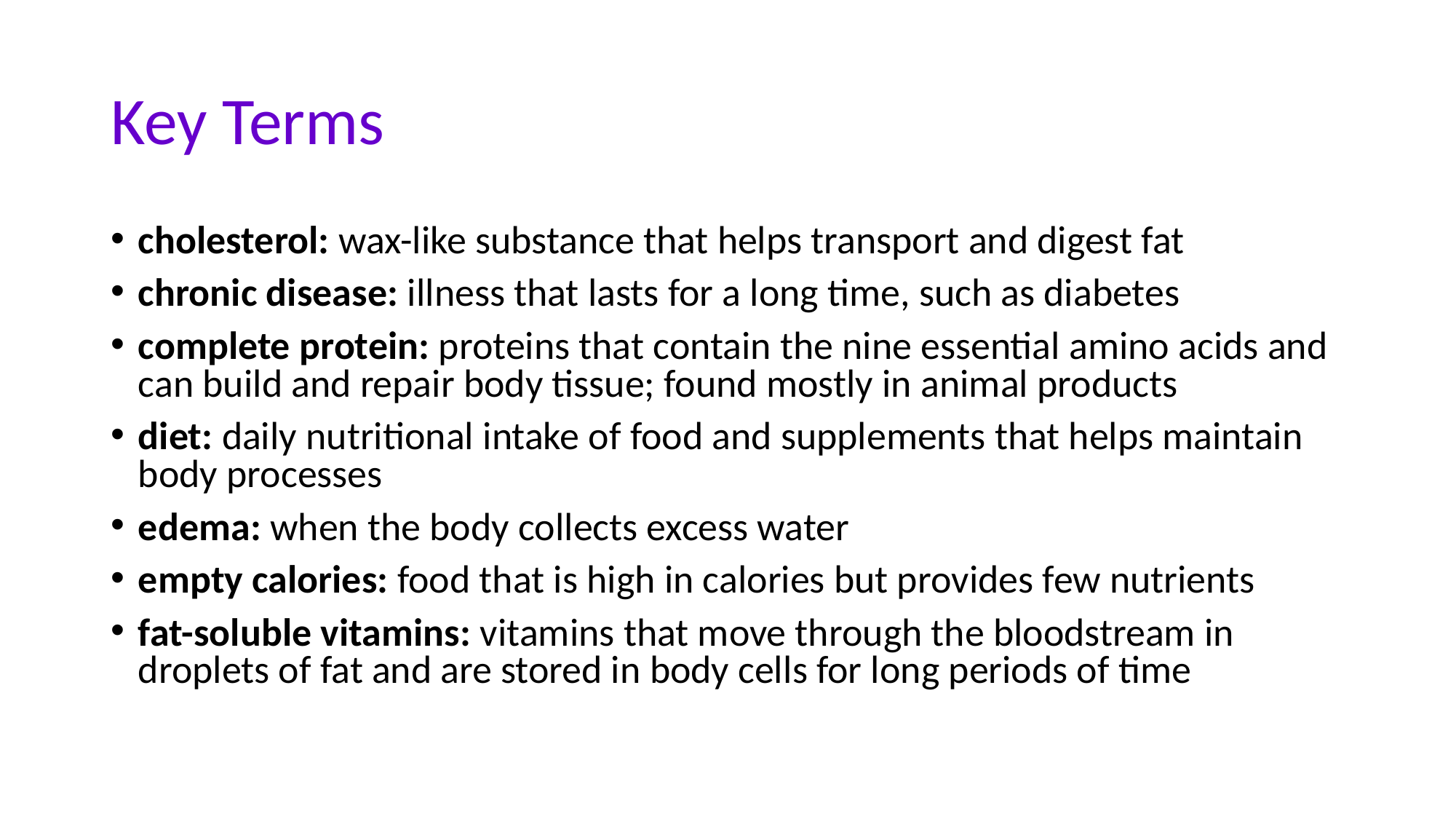

# Key Terms
cholesterol: wax-like substance that helps transport and digest fat
chronic disease: illness that lasts for a long time, such as diabetes
complete protein: proteins that contain the nine essential amino acids and can build and repair body tissue; found mostly in animal products
diet: daily nutritional intake of food and supplements that helps maintain body processes
edema: when the body collects excess water
empty calories: food that is high in calories but provides few nutrients
fat-soluble vitamins: vitamins that move through the bloodstream in droplets of fat and are stored in body cells for long periods of time